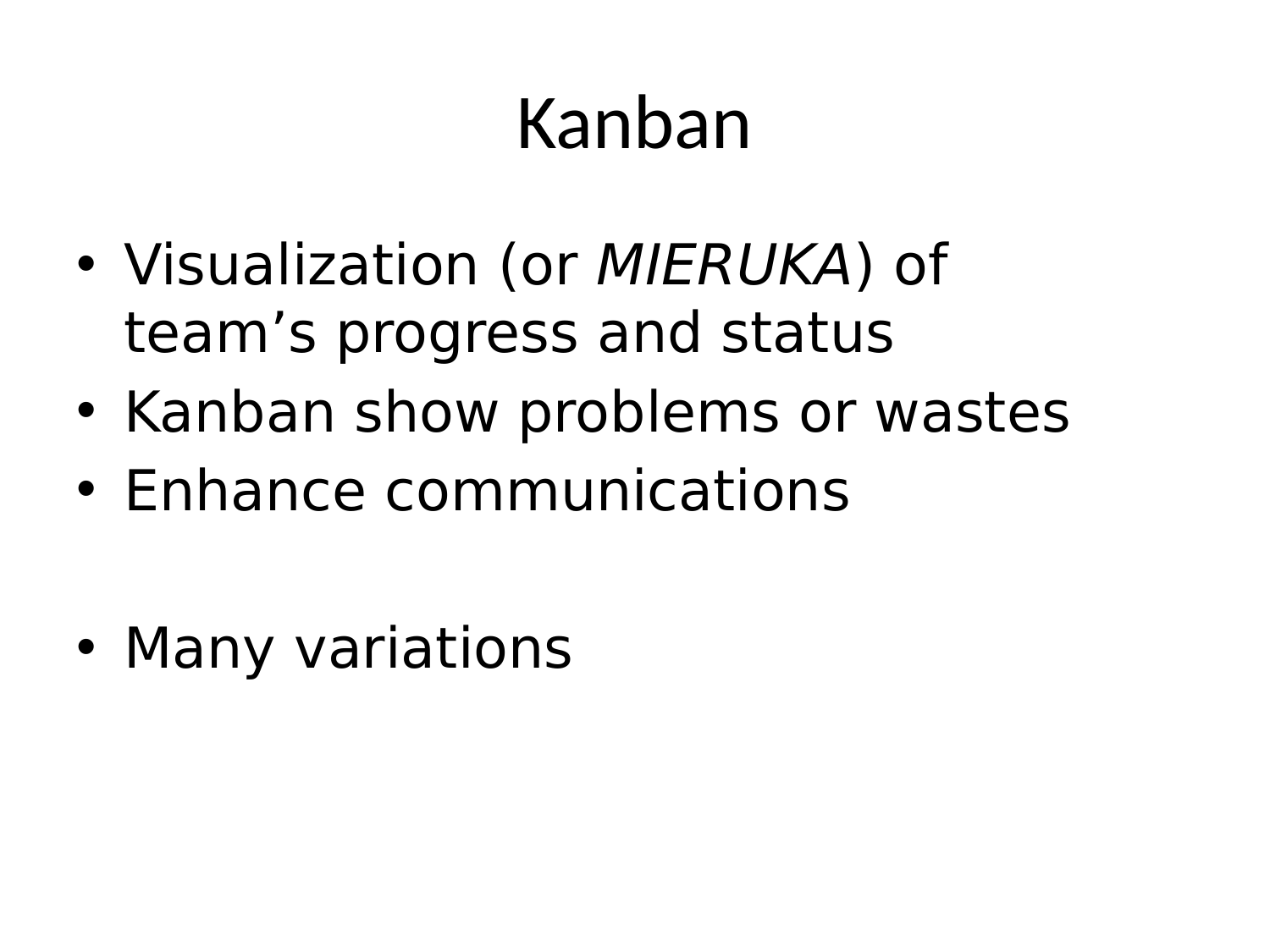

# Kanban
Visualization (or MIERUKA) of
team’s progress and status
Kanban show problems or wastes
Enhance communications

Many variations